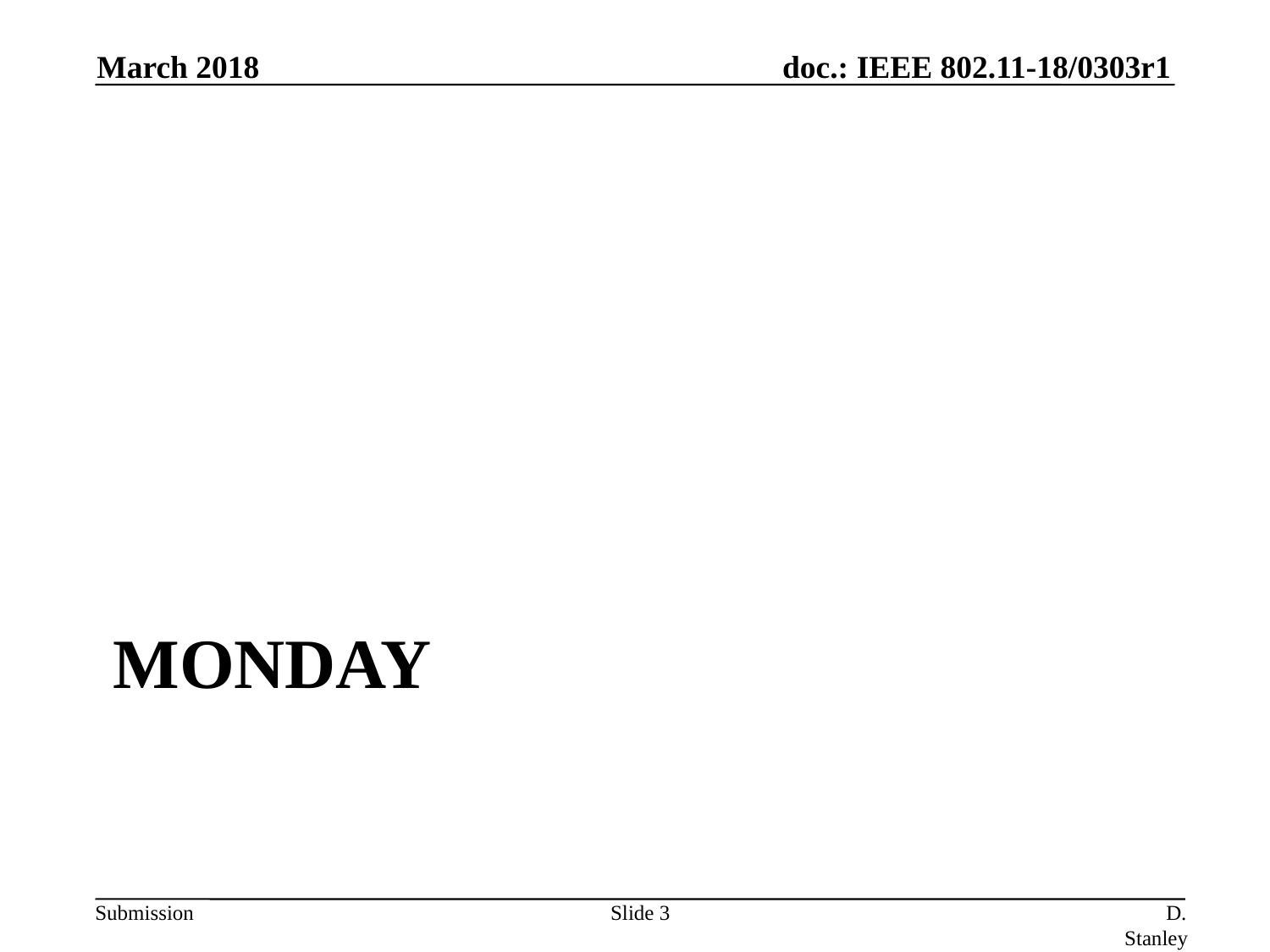

March 2018

# Monday
Slide 3
D. Stanley, HP Enterprise